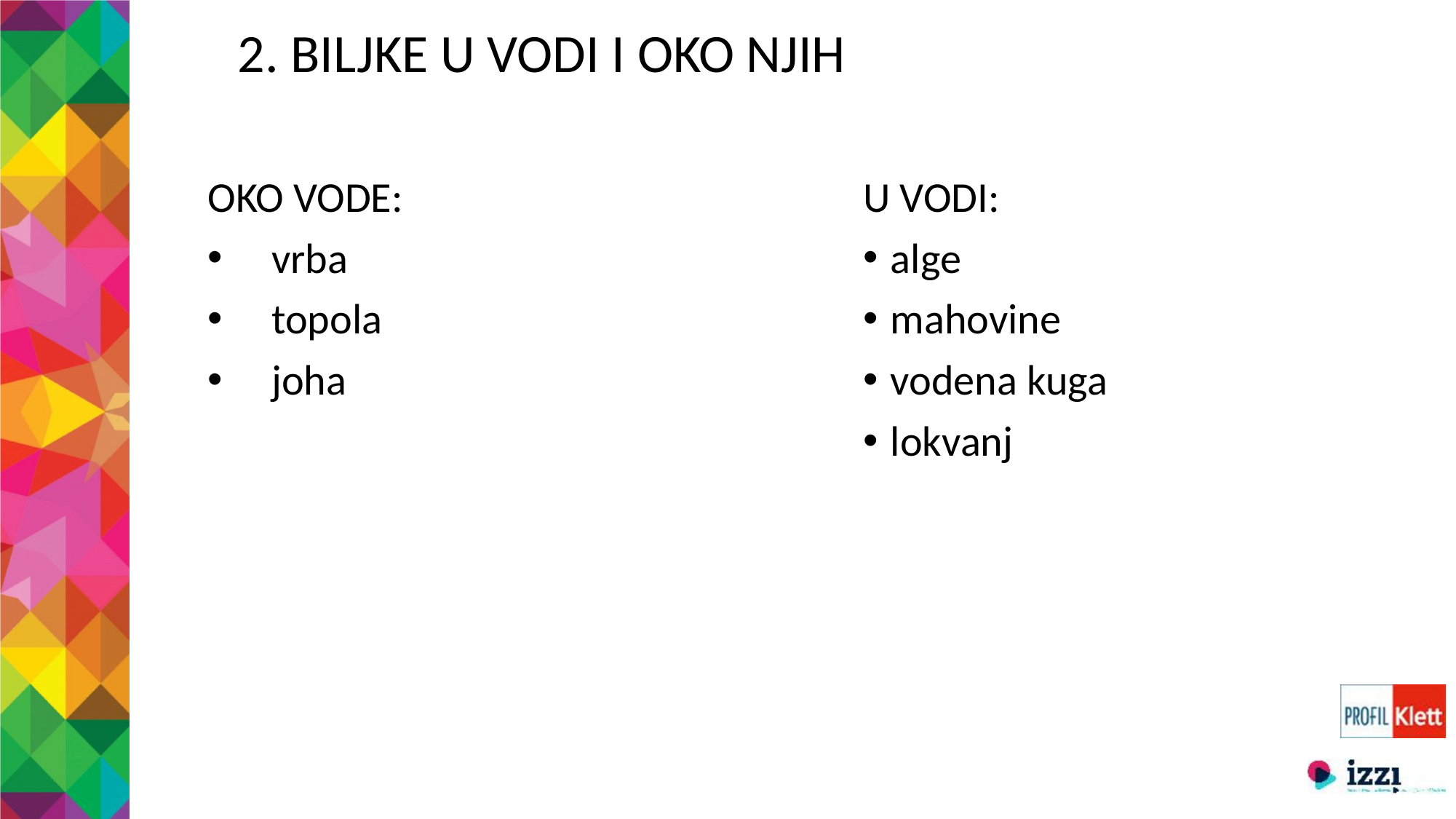

# 2. BILJKE U VODI I OKO NJIH
U VODI:
alge
mahovine
vodena kuga
lokvanj

OKO VODE:
vrba
topola
joha